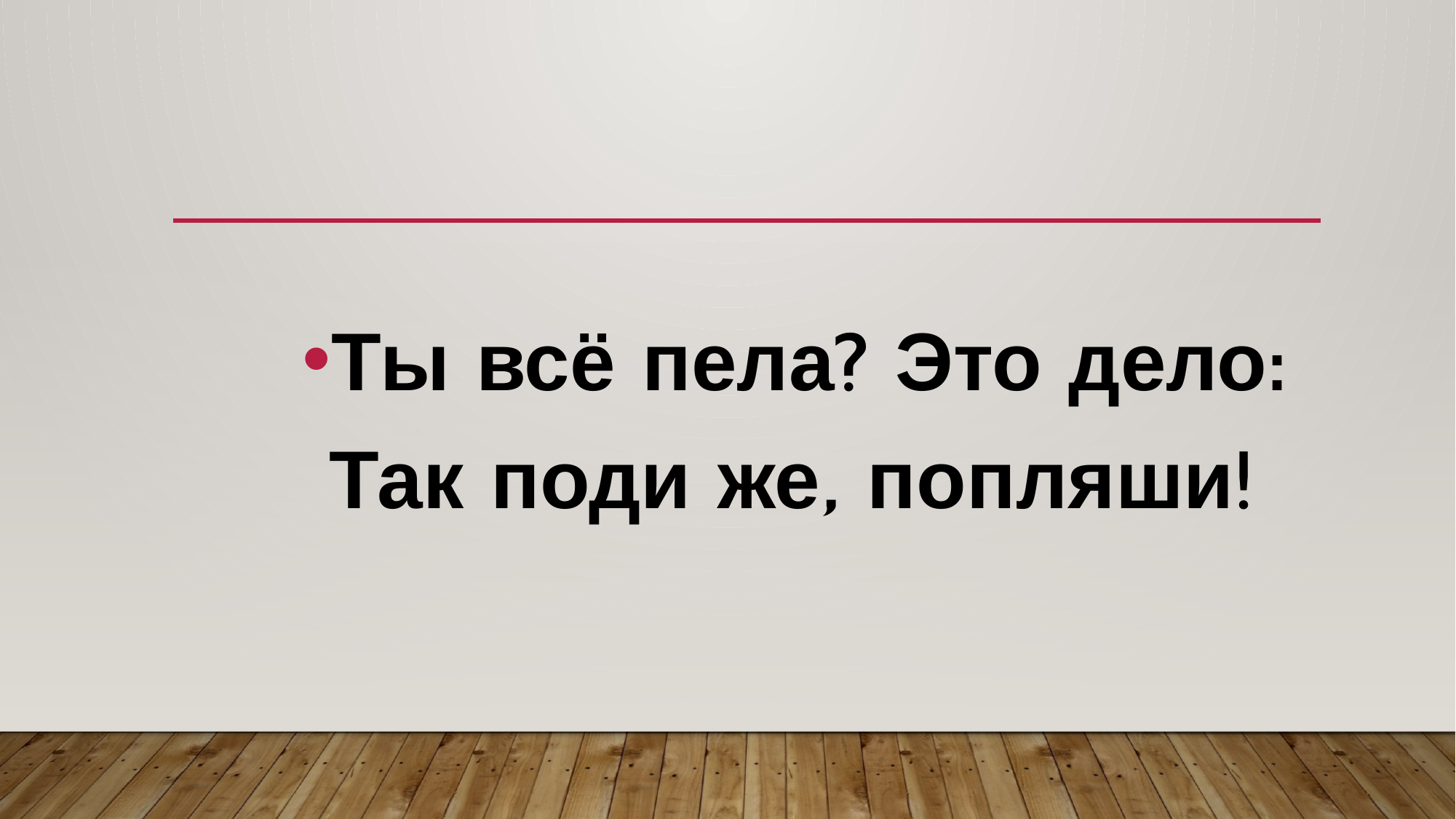

#
Ты всё пела? Это дело:
Так поди же, попляши!